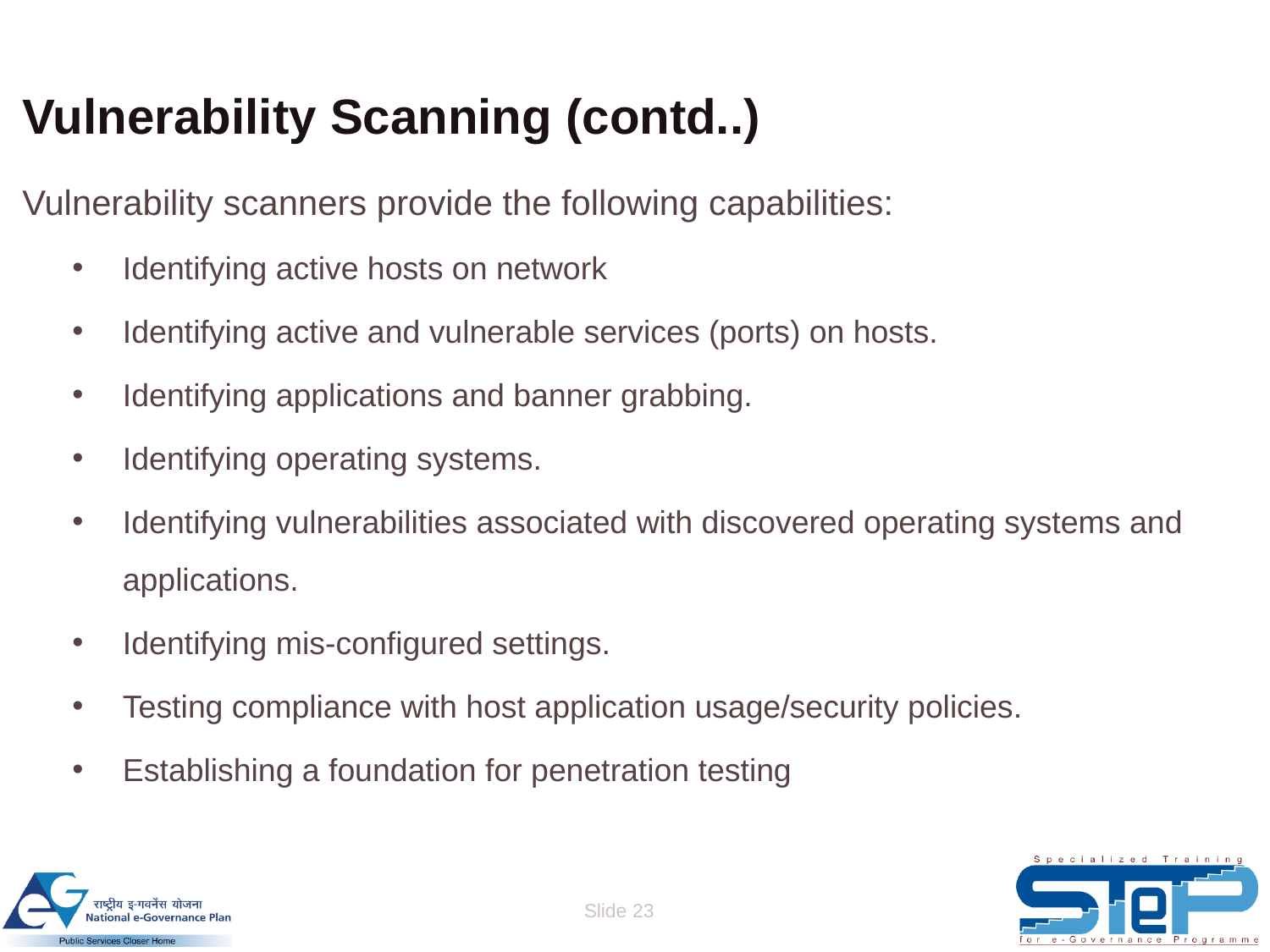

# Vulnerability Scanning (contd..)
Vulnerability scanners provide the following capabilities:
Identifying active hosts on network
Identifying active and vulnerable services (ports) on hosts.
Identifying applications and banner grabbing.
Identifying operating systems.
Identifying vulnerabilities associated with discovered operating systems and applications.
Identifying mis-configured settings.
Testing compliance with host application usage/security policies.
Establishing a foundation for penetration testing